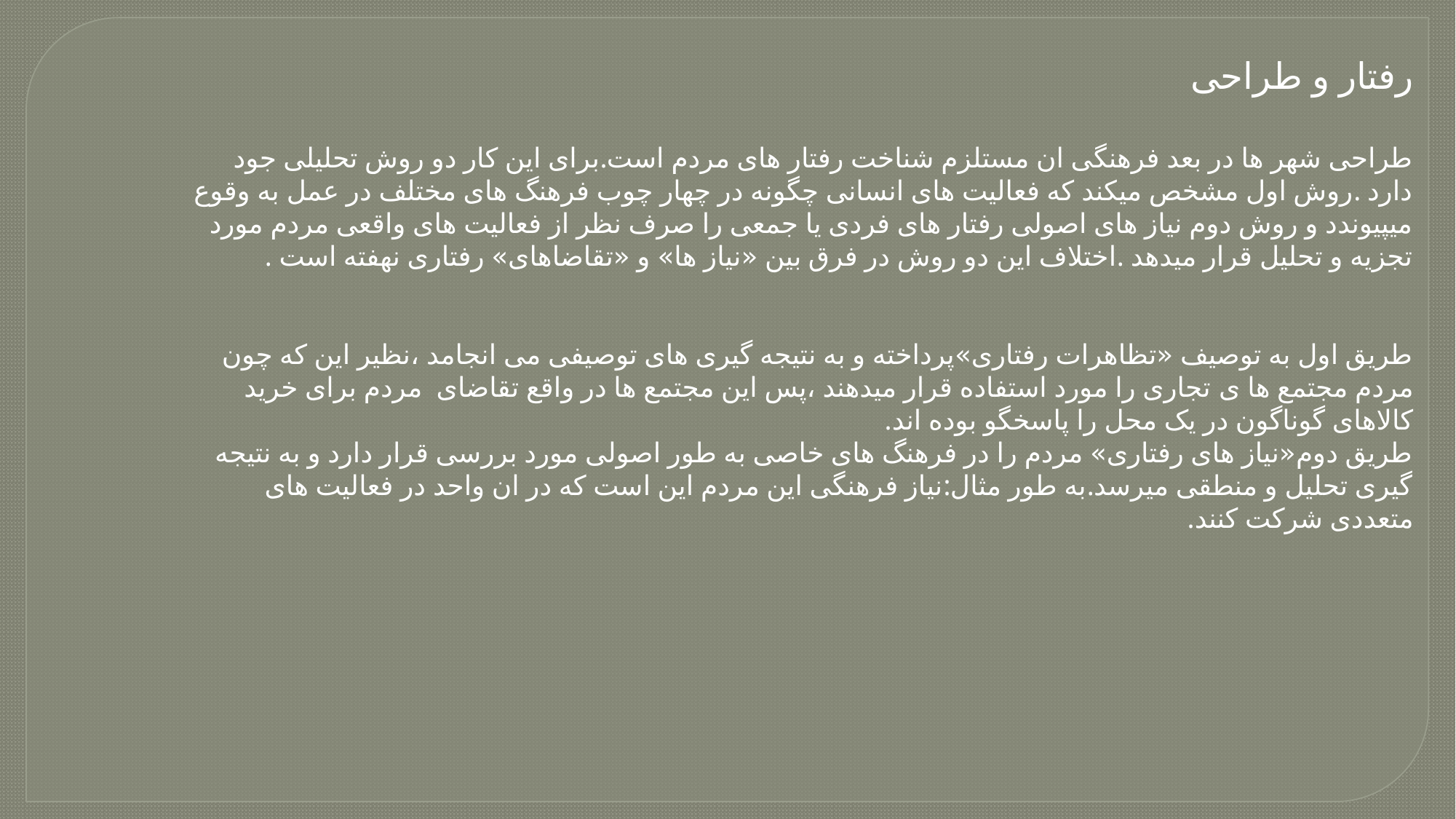

رفتار و طراحی

طراحی شهر ها در بعد فرهنگی ان مستلزم شناخت رفتار های مردم است.برای این کار دو روش تحلیلی جود دارد .روش اول مشخص میکند که فعالیت های انسانی چگونه در چهار چوب فرهنگ های مختلف در عمل به وقوع میپیوندد و روش دوم نیاز های اصولی رفتار های فردی یا جمعی را صرف نظر از فعالیت های واقعی مردم مورد تجزیه و تحلیل قرار میدهد .اختلاف این دو روش در فرق بین «نیاز ها» و «تقاضاهای» رفتاری نهفته است .

طریق اول به توصیف «تظاهرات رفتاری»پرداخته و به نتیجه گیری های توصیفی می انجامد ،نظیر این که چون مردم مجتمع ها ی تجاری را مورد استفاده قرار میدهند ،پس این مجتمع ها در واقع تقاضای  مردم برای خرید کالاهای گوناگون در یک محل را پاسخگو بوده اند.
طریق دوم«نیاز های رفتاری» مردم را در فرهنگ های خاصی به طور اصولی مورد بررسی قرار دارد و به نتیجه گیری تحلیل و منطقی میرسد.به طور مثال:نیاز فرهنگی این مردم این است که در ان واحد در فعالیت های متعددی شرکت کنند.